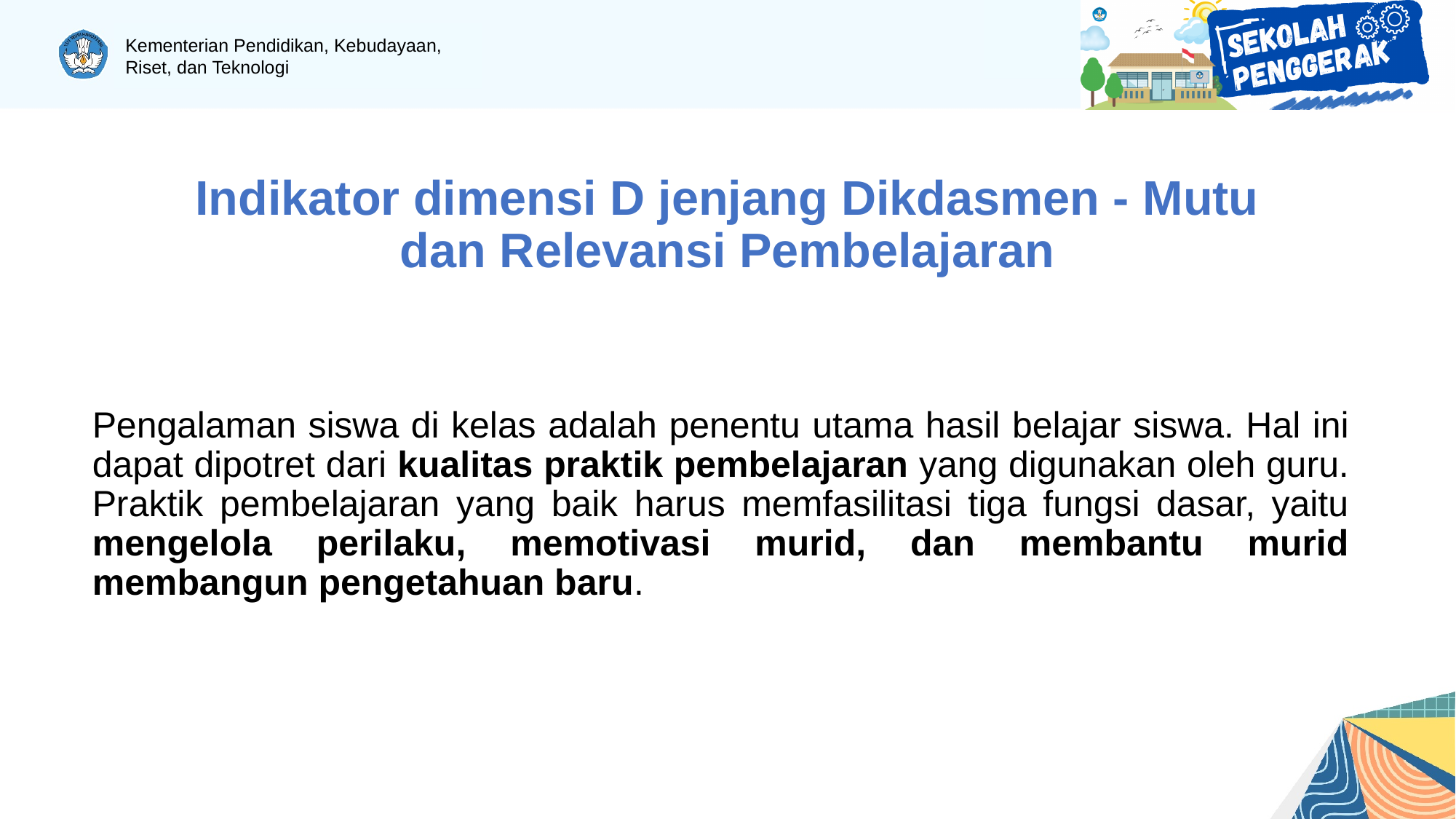

Indikator dimensi D jenjang Dikdasmen - Mutu dan Relevansi Pembelajaran
Pengalaman siswa di kelas adalah penentu utama hasil belajar siswa. Hal ini dapat dipotret dari kualitas praktik pembelajaran yang digunakan oleh guru. Praktik pembelajaran yang baik harus memfasilitasi tiga fungsi dasar, yaitu mengelola perilaku, memotivasi murid, dan membantu murid membangun pengetahuan baru.